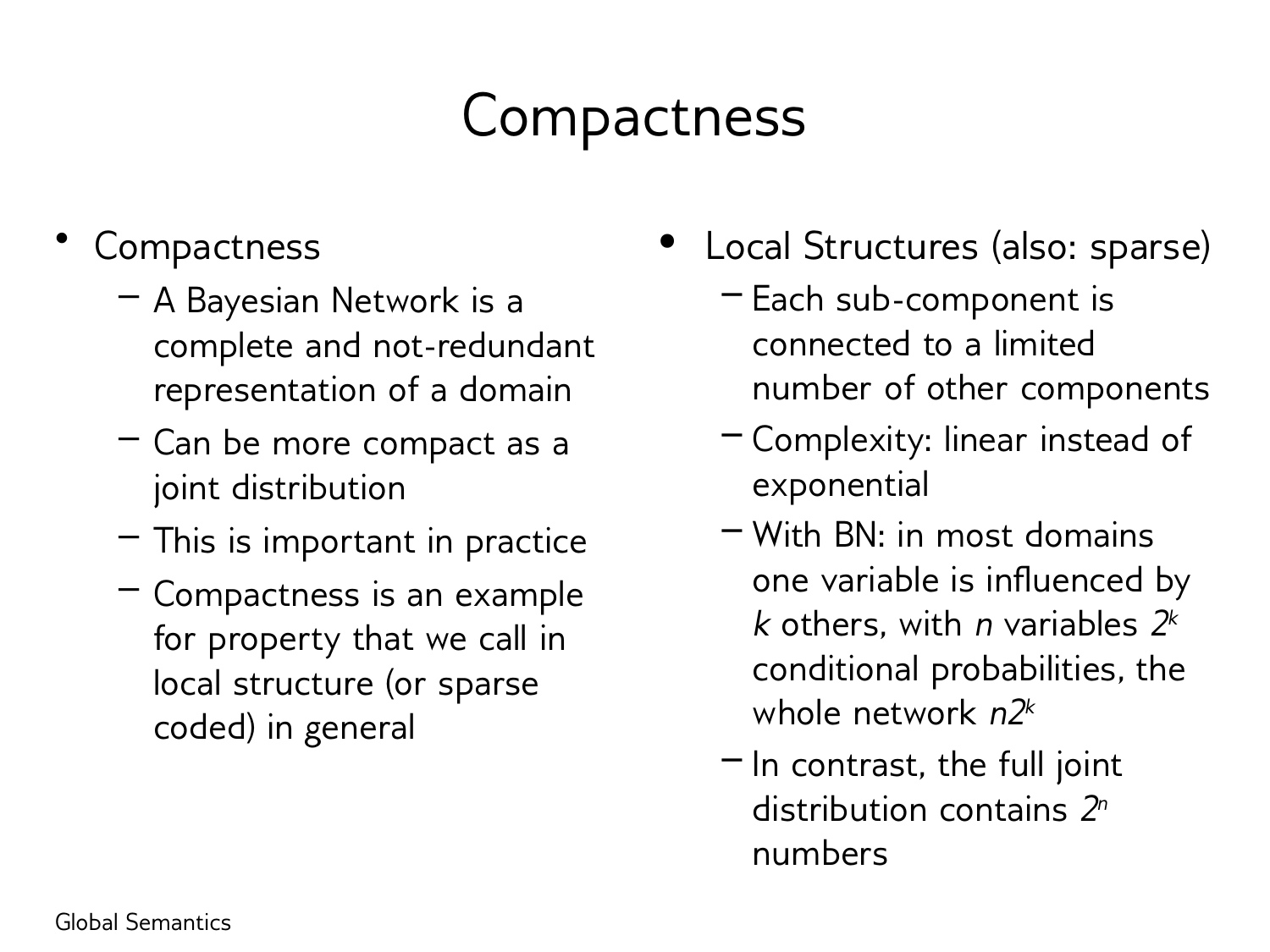

# Compactness
Compactness
A Bayesian Network is a complete and not-redundant representation of a domain
Can be more compact as a joint distribution
This is important in practice
Compactness is an example for property that we call in local structure (or sparse coded) in general
Local Structures (also: sparse)
Each sub-component is connected to a limited number of other components
Complexity: linear instead of exponential
With BN: in most domains one variable is influenced by k others, with n variables 2k conditional probabilities, the whole network n2k
In contrast, the full joint distribution contains 2n numbers
Global Semantics
16